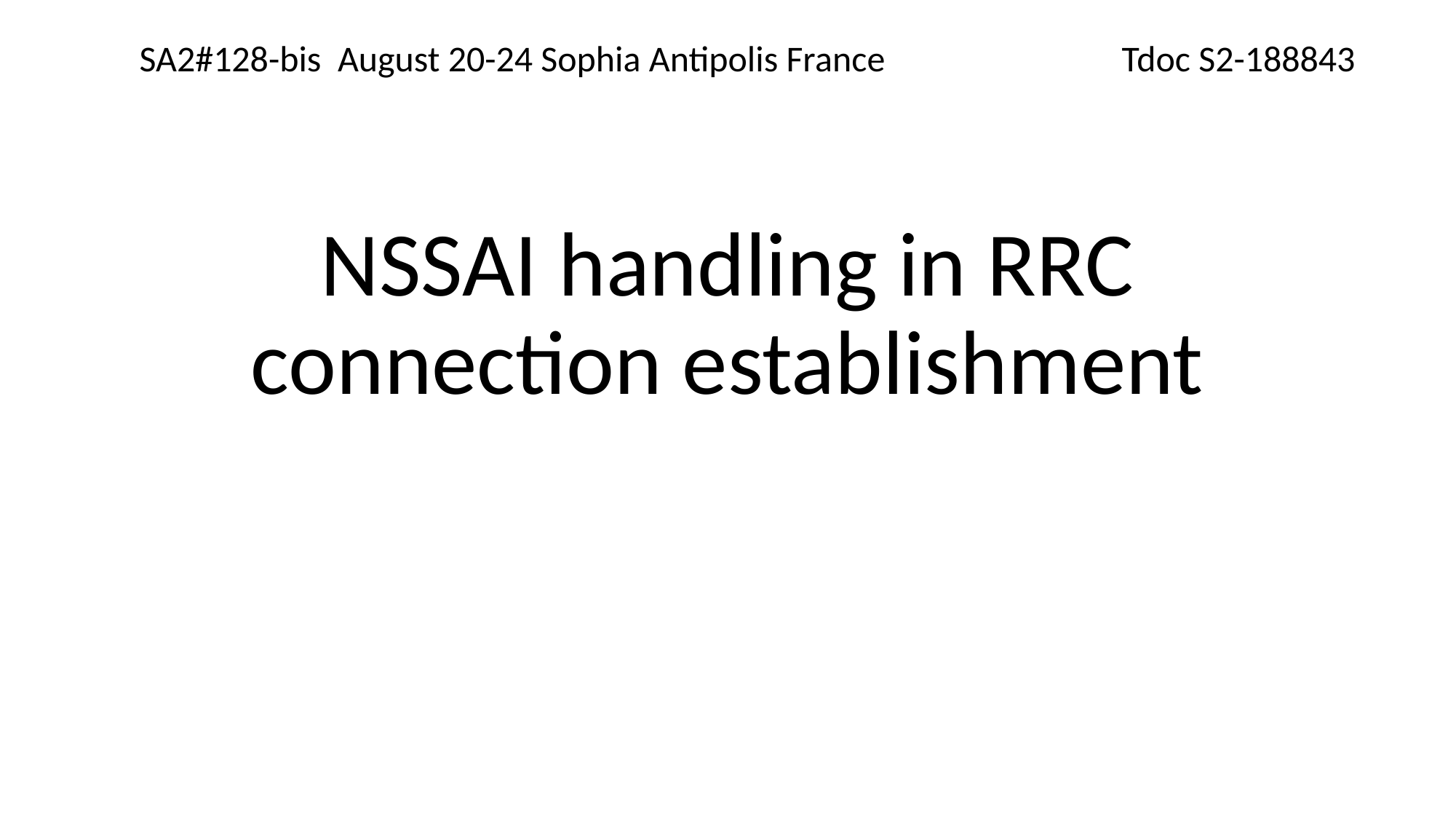

SA2#128-bis  August 20-24 Sophia Antipolis France 			Tdoc S2-188843
# NSSAI handling in RRC connection establishment